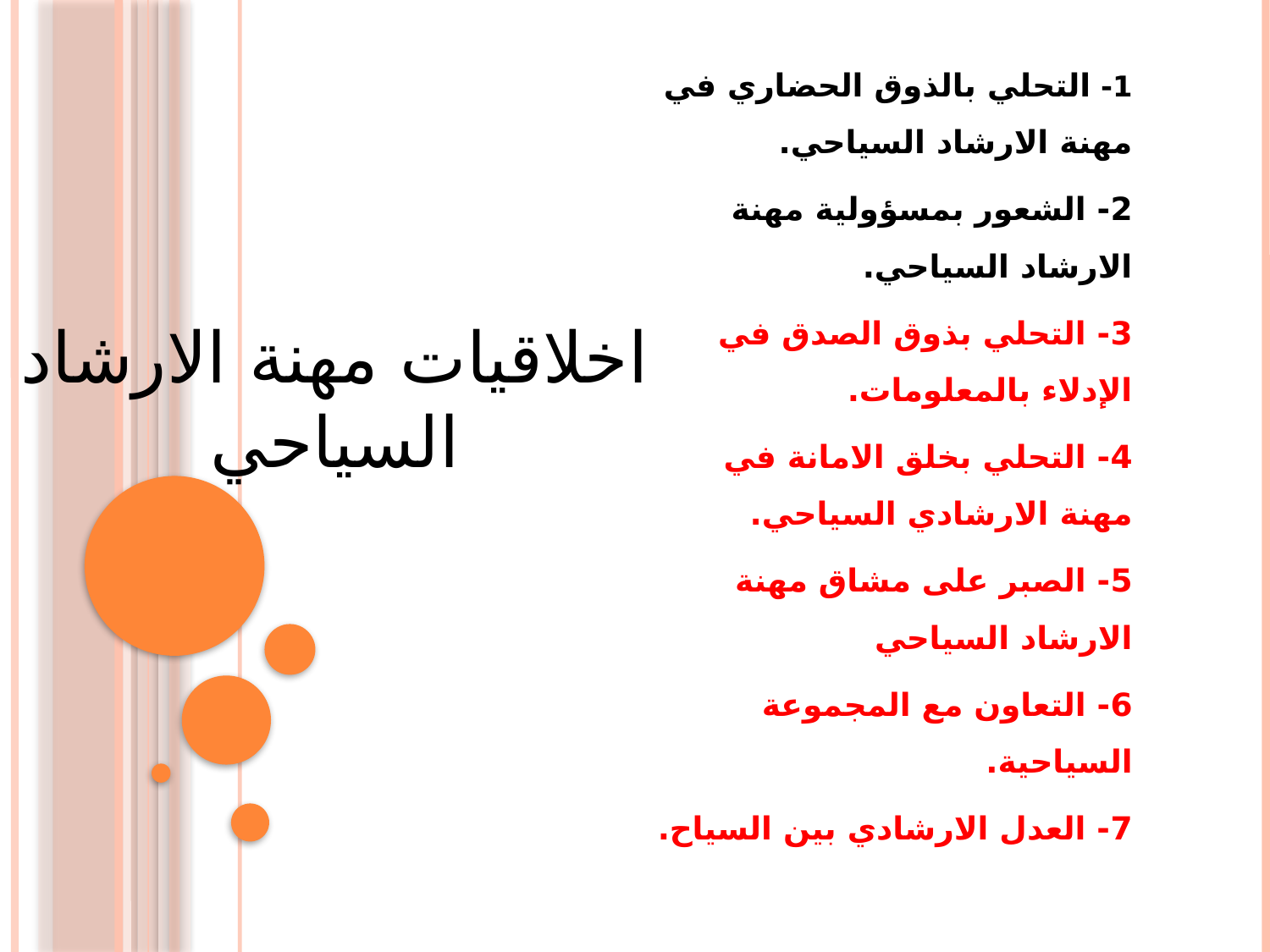

1- التحلي بالذوق الحضاري في مهنة الارشاد السياحي.
2- الشعور بمسؤولية مهنة الارشاد السياحي.
3- التحلي بذوق الصدق في الإدلاء بالمعلومات.
4- التحلي بخلق الامانة في مهنة الارشادي السياحي.
5- الصبر على مشاق مهنة الارشاد السياحي
6- التعاون مع المجموعة السياحية.
7- العدل الارشادي بين السياح.

اخلاقيات مهنة الارشاد السياحي